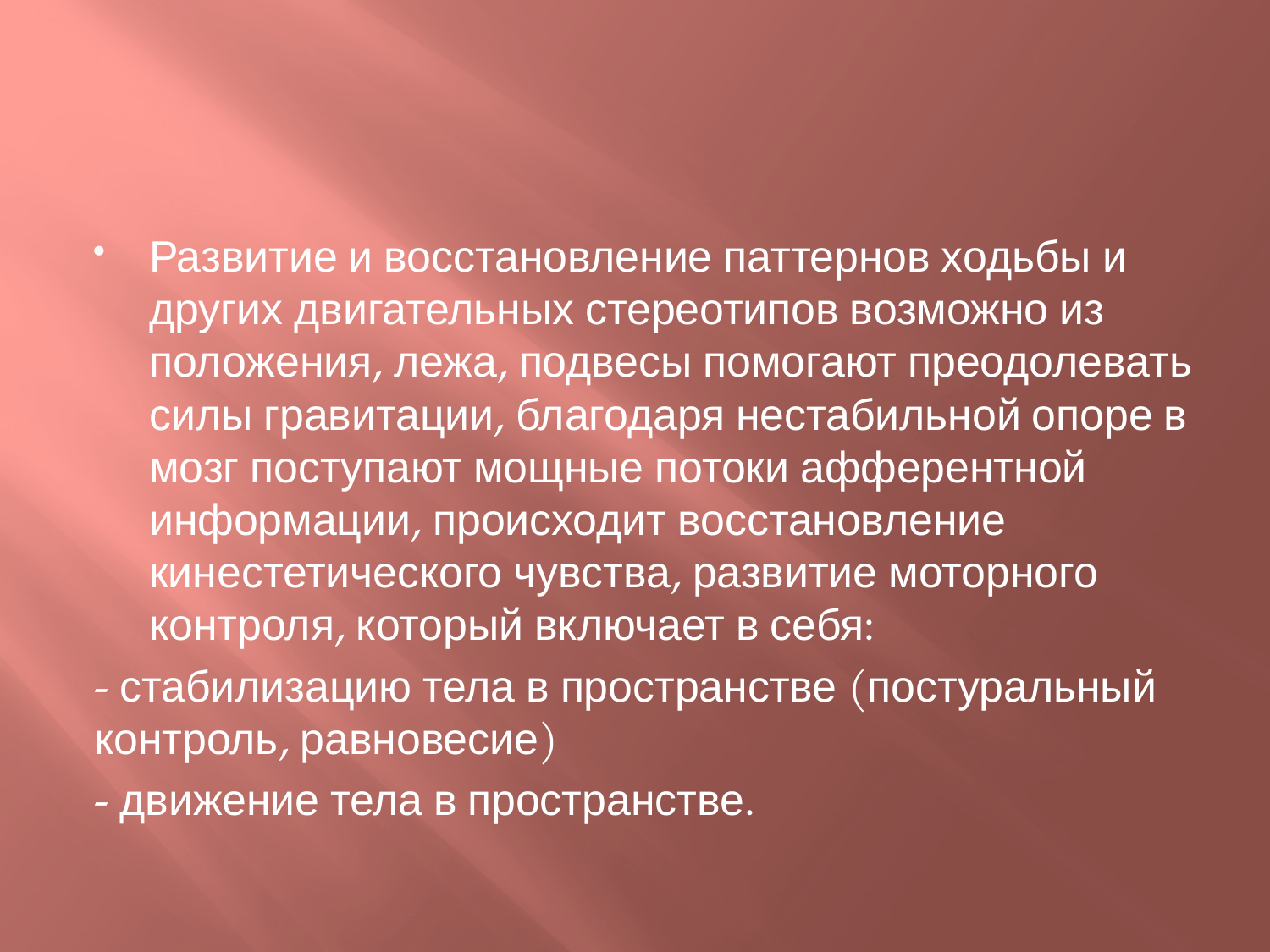

#
Развитие и восстановление паттернов ходьбы и других двигательных стереотипов возможно из положения, лежа, подвесы помогают преодолевать силы гравитации, благодаря нестабильной опоре в мозг поступают мощные потоки афферентной информации, происходит восстановление кинестетического чувства, развитие моторного контроля, который включает в себя:
- стабилизацию тела в пространстве (постуральный контроль, равновесие)
- движение тела в пространстве.